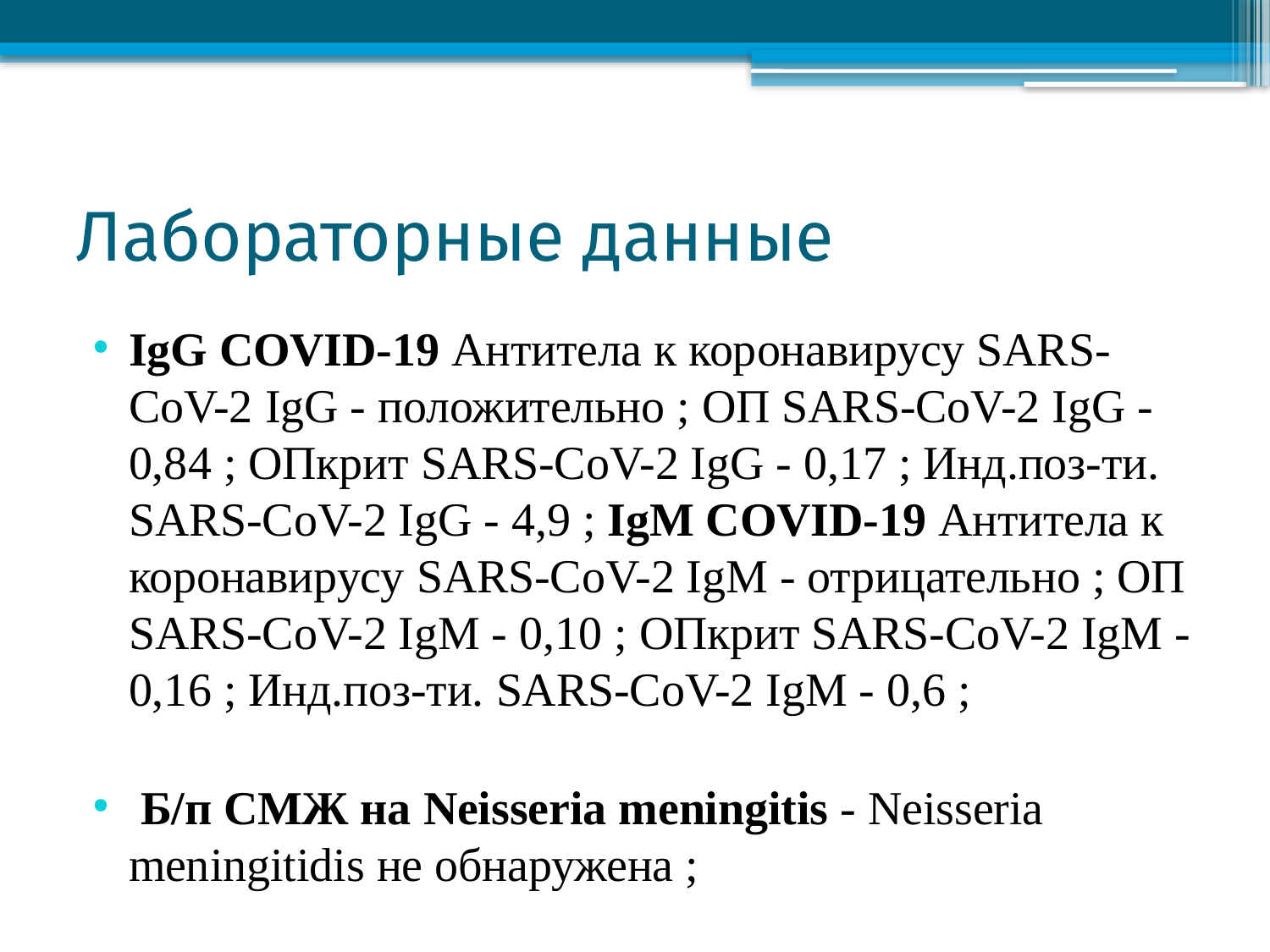

# Лабораторные данные
IgG COVID-19 Антитела к коронавирусу SARS-CoV-2 IgG - положительно ; ОП SARS-CoV-2 IgG - 0,84 ; ОПкрит SARS-CoV-2 IgG - 0,17 ; Инд.поз-ти. SARS-CoV-2 IgG - 4,9 ; IgM COVID-19 Антитела к коронавирусу SARS-CoV-2 IgM - отрицательно ; ОП SARS-CoV-2 IgM - 0,10 ; ОПкрит SARS-CoV-2 IgM - 0,16 ; Инд.поз-ти. SARS-CoV-2 IgM - 0,6 ;
 Б/п СМЖ на Neisseria meningitis - Neisseria meningitidis не обнаружена ;